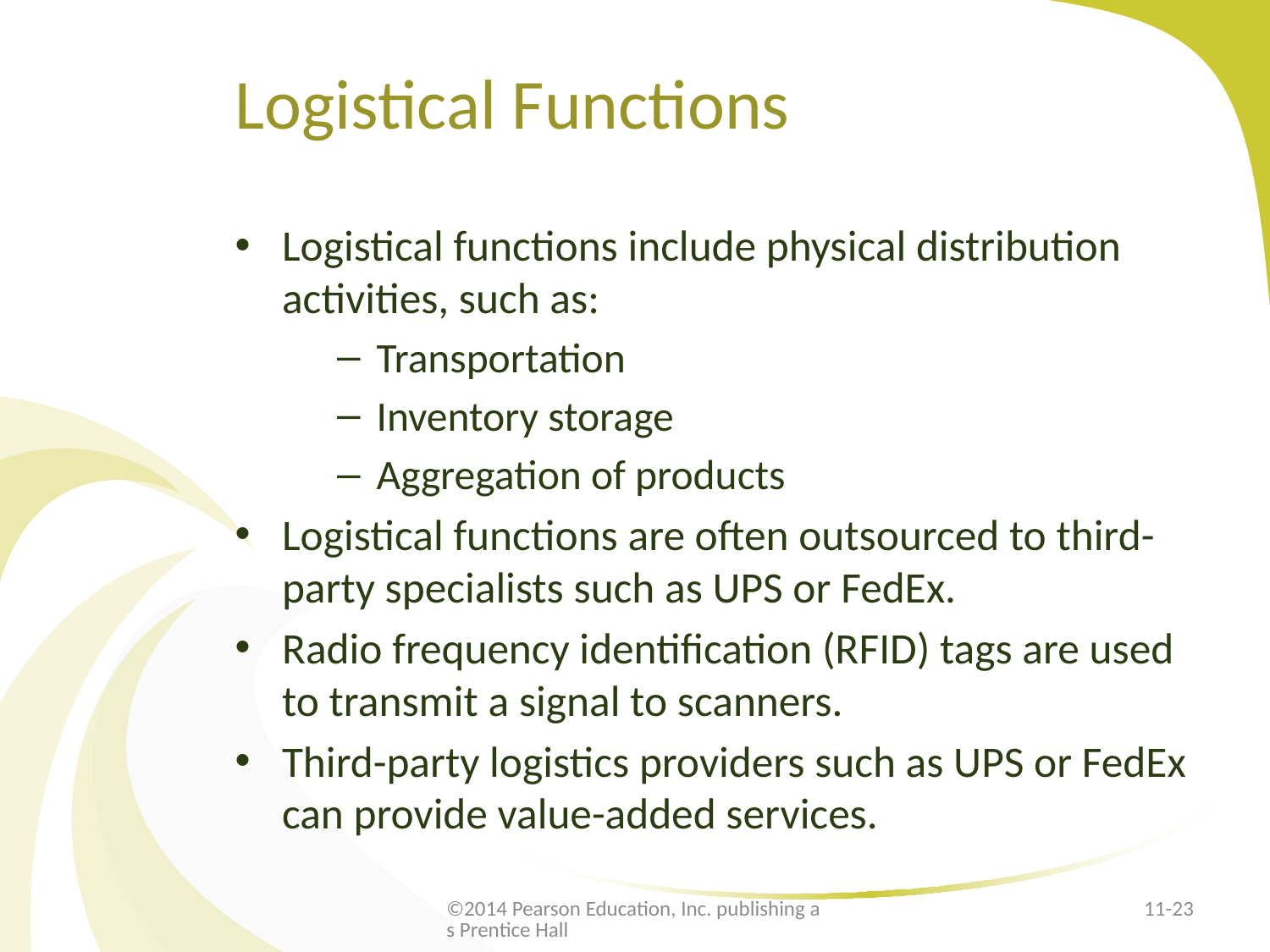

# Logistical Functions
Logistical functions include physical distribution activities, such as:
Transportation
Inventory storage
Aggregation of products
Logistical functions are often outsourced to third-party specialists such as UPS or FedEx.
Radio frequency identification (RFID) tags are used to transmit a signal to scanners.
Third-party logistics providers such as UPS or FedEx can provide value-added services.

©2014 Pearson Education, Inc. publishing as Prentice Hall
11-23